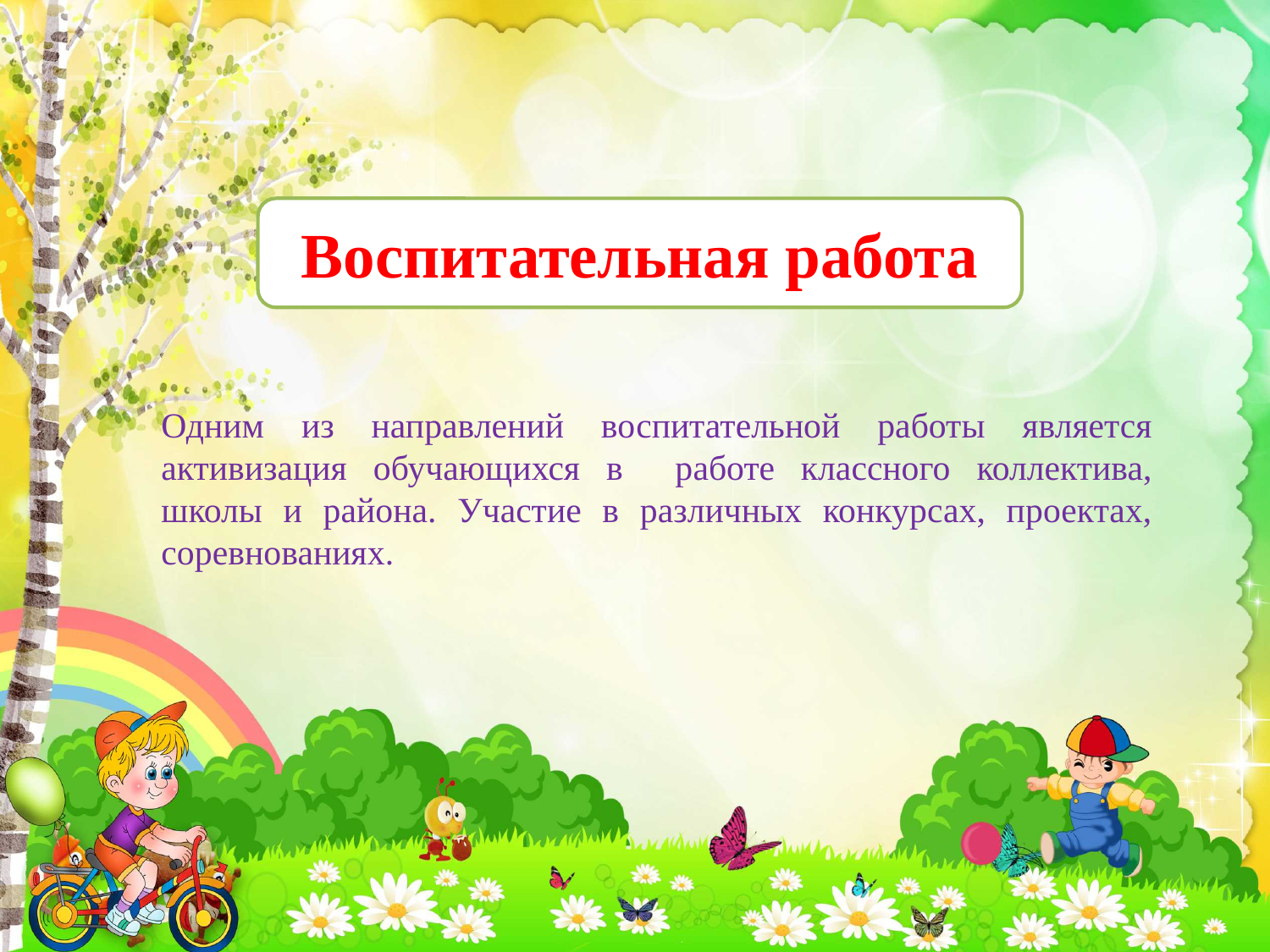

Воспитательная работа
Одним из направлений воспитательной работы является активизация обучающихся в  работе классного коллектива, школы и района. Участие в различных конкурсах, проектах, соревнованиях.